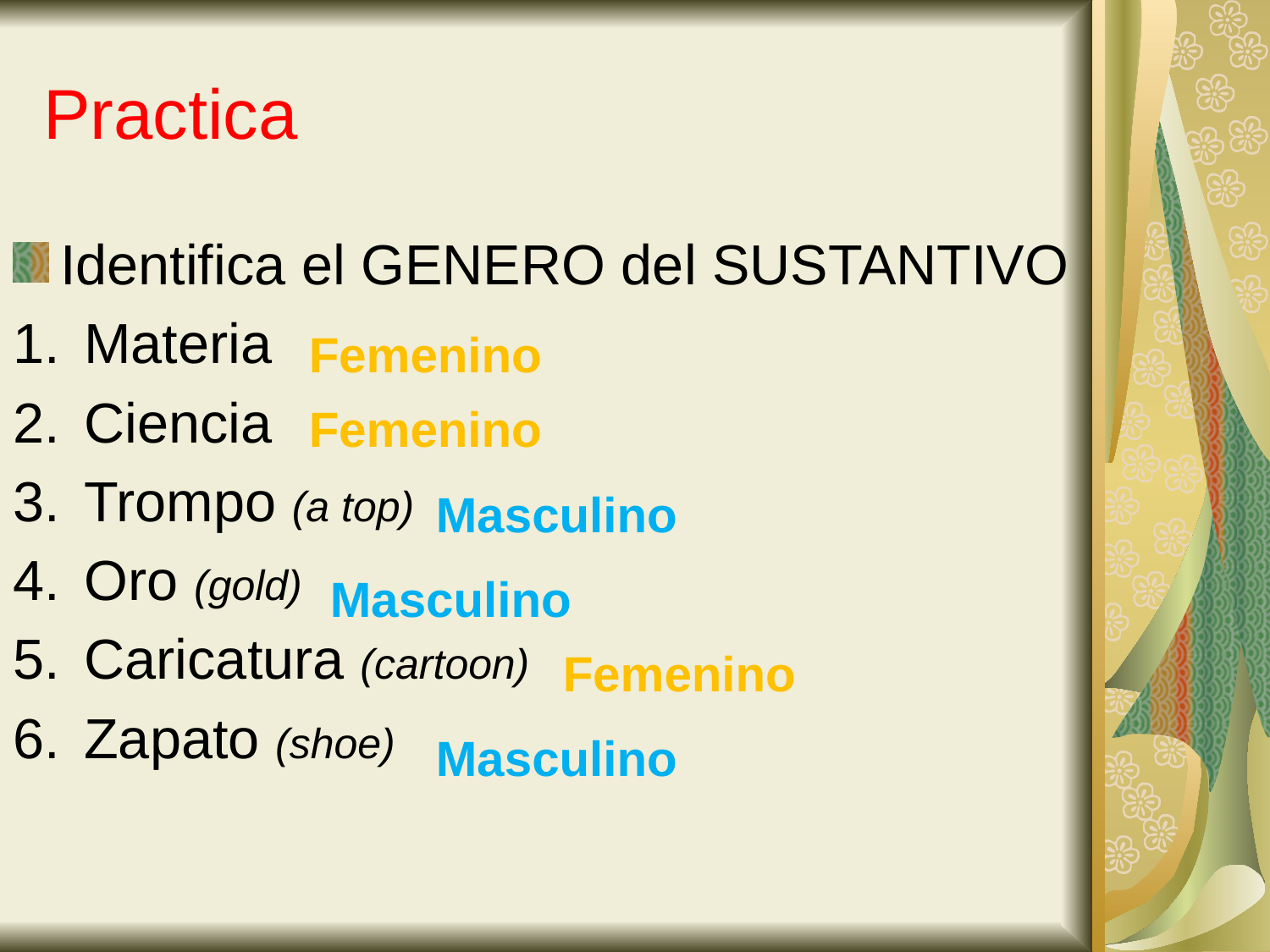

# Practica
Identifica el GENERO del SUSTANTIVO
Materia
Ciencia
Trompo (a top)
Oro (gold)
Caricatura (cartoon)
Zapato (shoe)
Femenino
Femenino
Masculino
Masculino
Femenino
Masculino